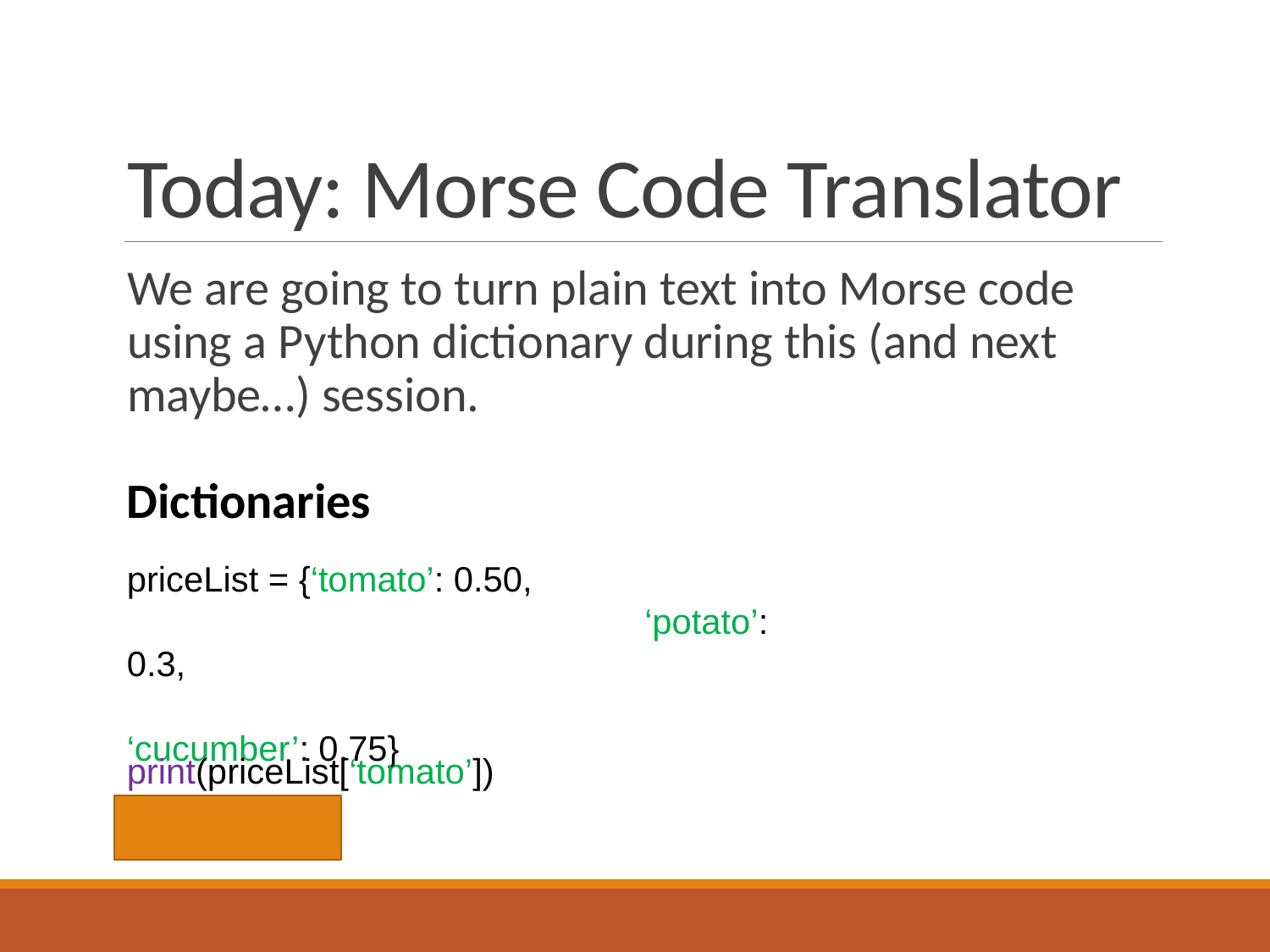

# Today: Morse Code Translator
We are going to turn plain text into Morse code using a Python dictionary during this (and next maybe…) session.

Dictionaries
priceList = {‘tomato’: 0.50,
				 ‘potato’: 0.3,
				 ‘cucumber’: 0.75}
print(priceList[‘tomato’])
>>> 0.50